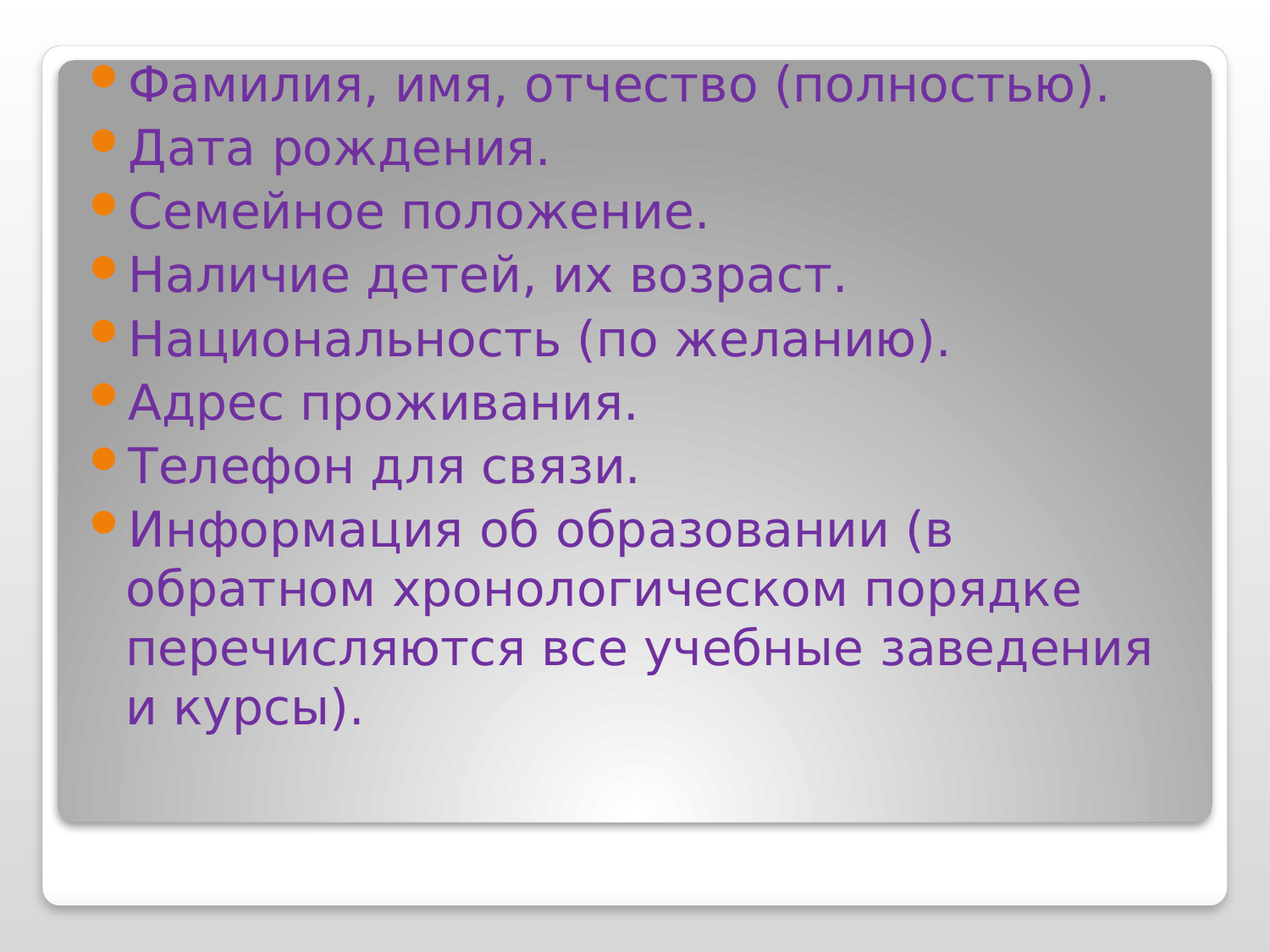

Фамилия, имя, отчество (полностью).
Дата рождения.
Семейное положение.
Наличие детей, их возраст.
Национальность (по желанию).
Адрес проживания.
Телефон для связи.
Информация об образовании (в обратном хронологическом порядке перечисляются все учебные заведения и курсы).
#